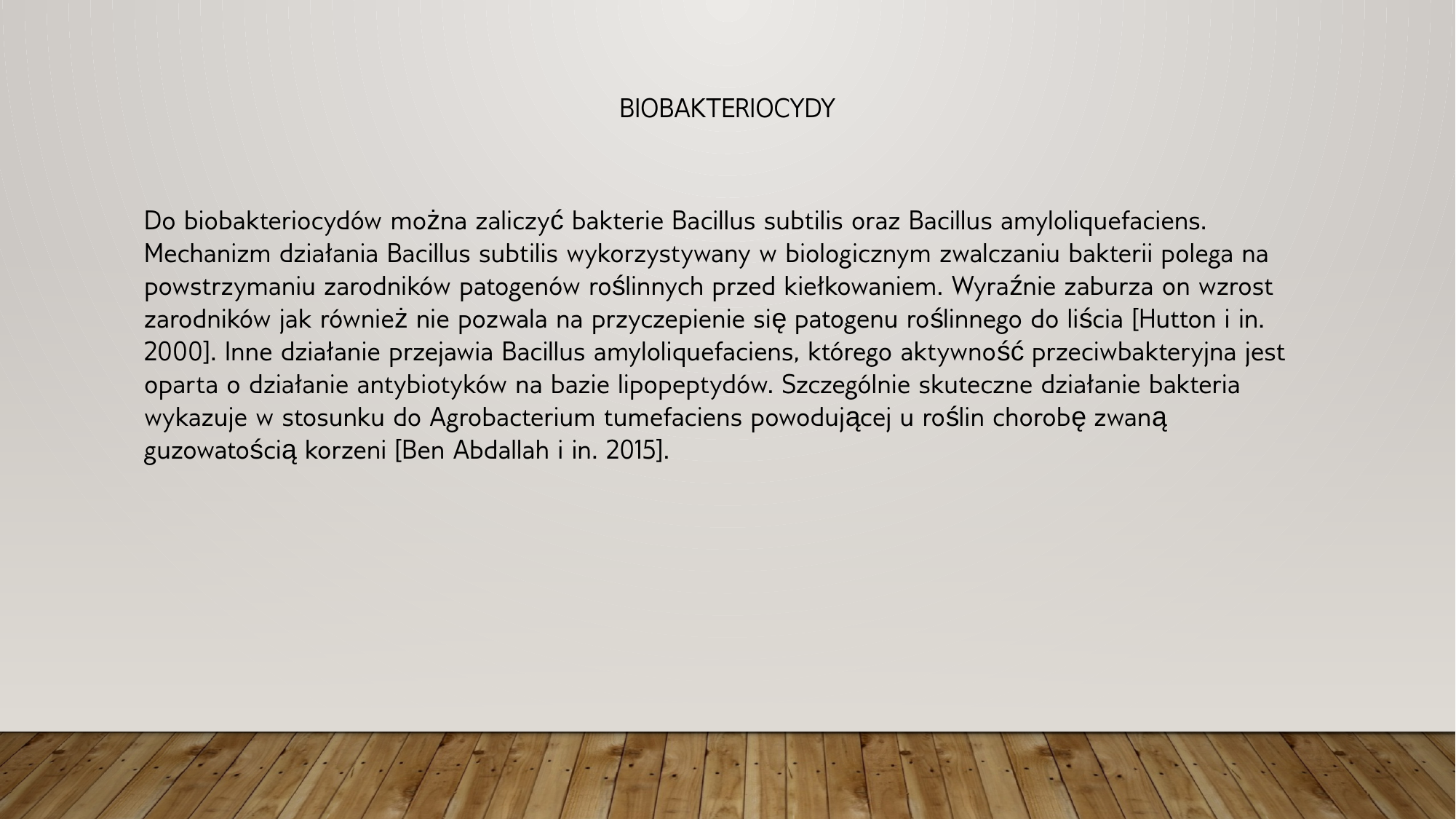

BIOBAKTERIOCYDY
Do biobakteriocydów można zaliczyć bakterie Bacillus subtilis oraz Bacillus amyloliquefaciens. Mechanizm działania Bacillus subtilis wykorzystywany w biologicznym zwalczaniu bakterii polega na powstrzymaniu zarodników patogenów roślinnych przed kiełkowaniem. Wyraźnie zaburza on wzrost zarodników jak również nie pozwala na przyczepienie się patogenu roślinnego do liścia [Hutton i in. 2000]. Inne działanie przejawia Bacillus amyloliquefaciens, którego aktywność przeciwbakteryjna jest oparta o działanie antybiotyków na bazie lipopeptydów. Szczególnie skuteczne działanie bakteria wykazuje w stosunku do Agrobacterium tumefaciens powodującej u roślin chorobę zwaną guzowatością korzeni [Ben Abdallah i in. 2015].